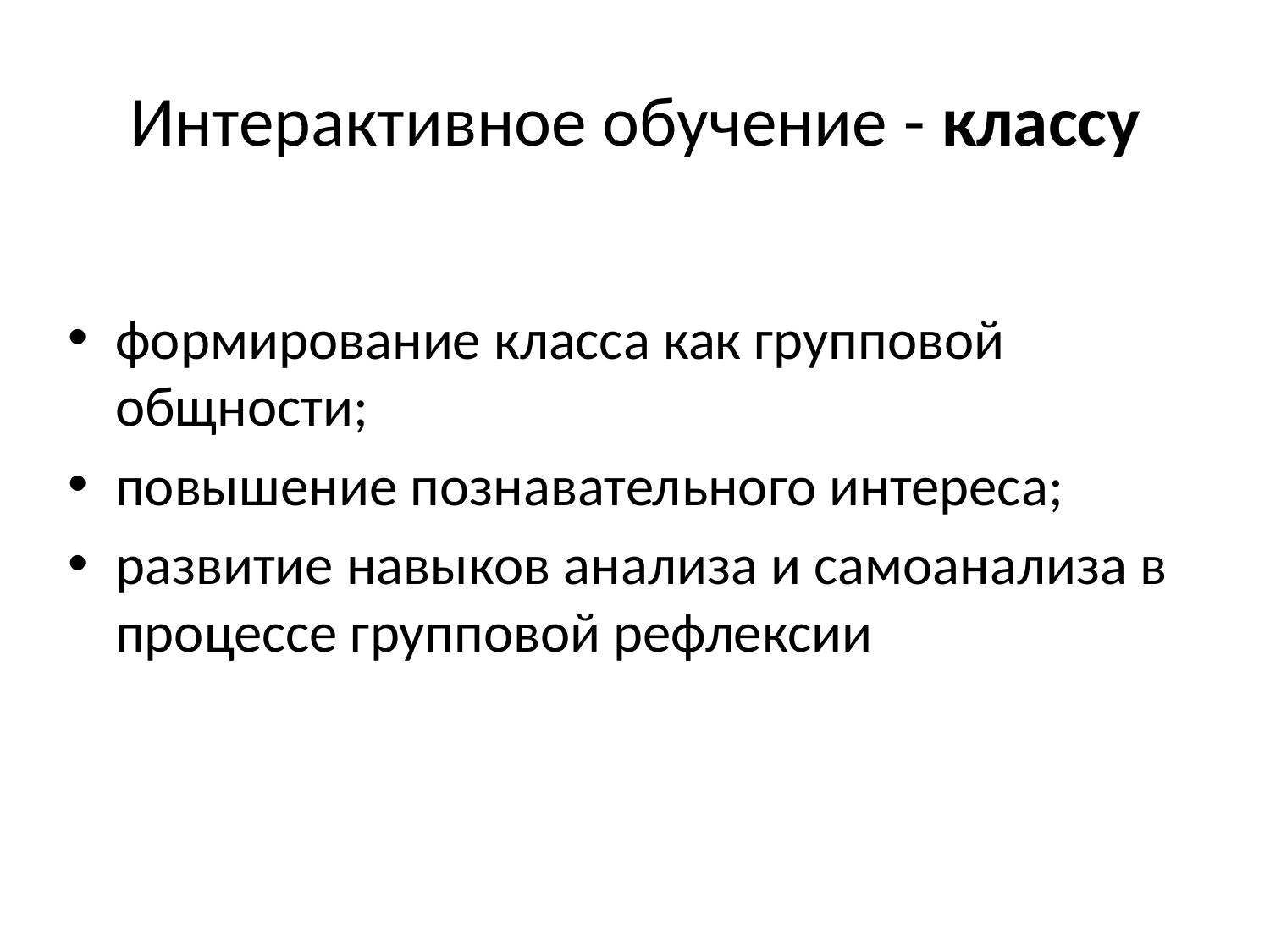

# Интерактивное обучение - классу
формирование класса как групповой общности;
повышение познавательного интереса;
развитие навыков анализа и самоанализа в процессе групповой рефлексии